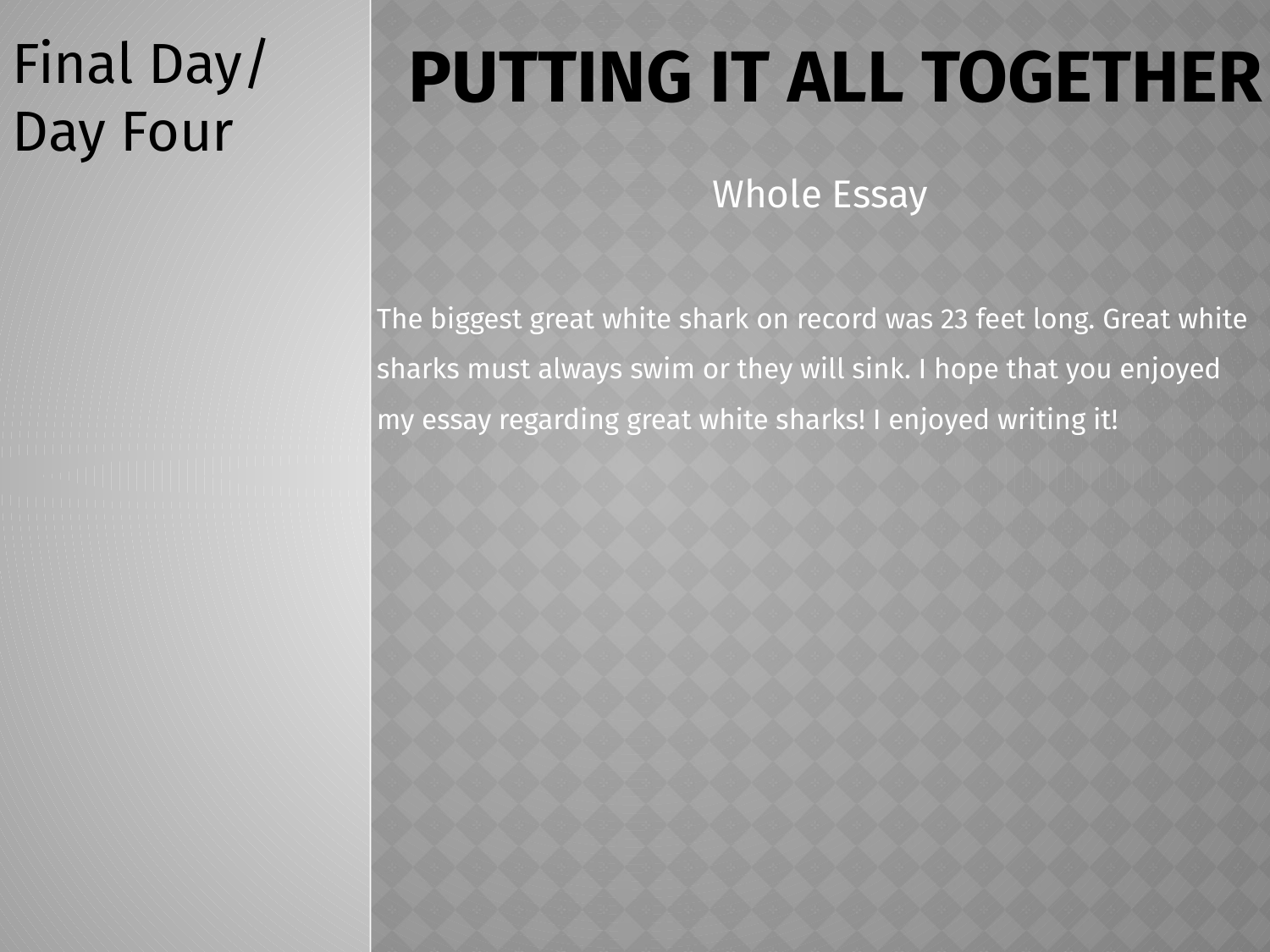

# Putting it all Together
Final Day/ Day Four
Whole Essay

The biggest great white shark on record was 23 feet long. Great white sharks must always swim or they will sink. I hope that you enjoyed my essay regarding great white sharks! I enjoyed writing it!